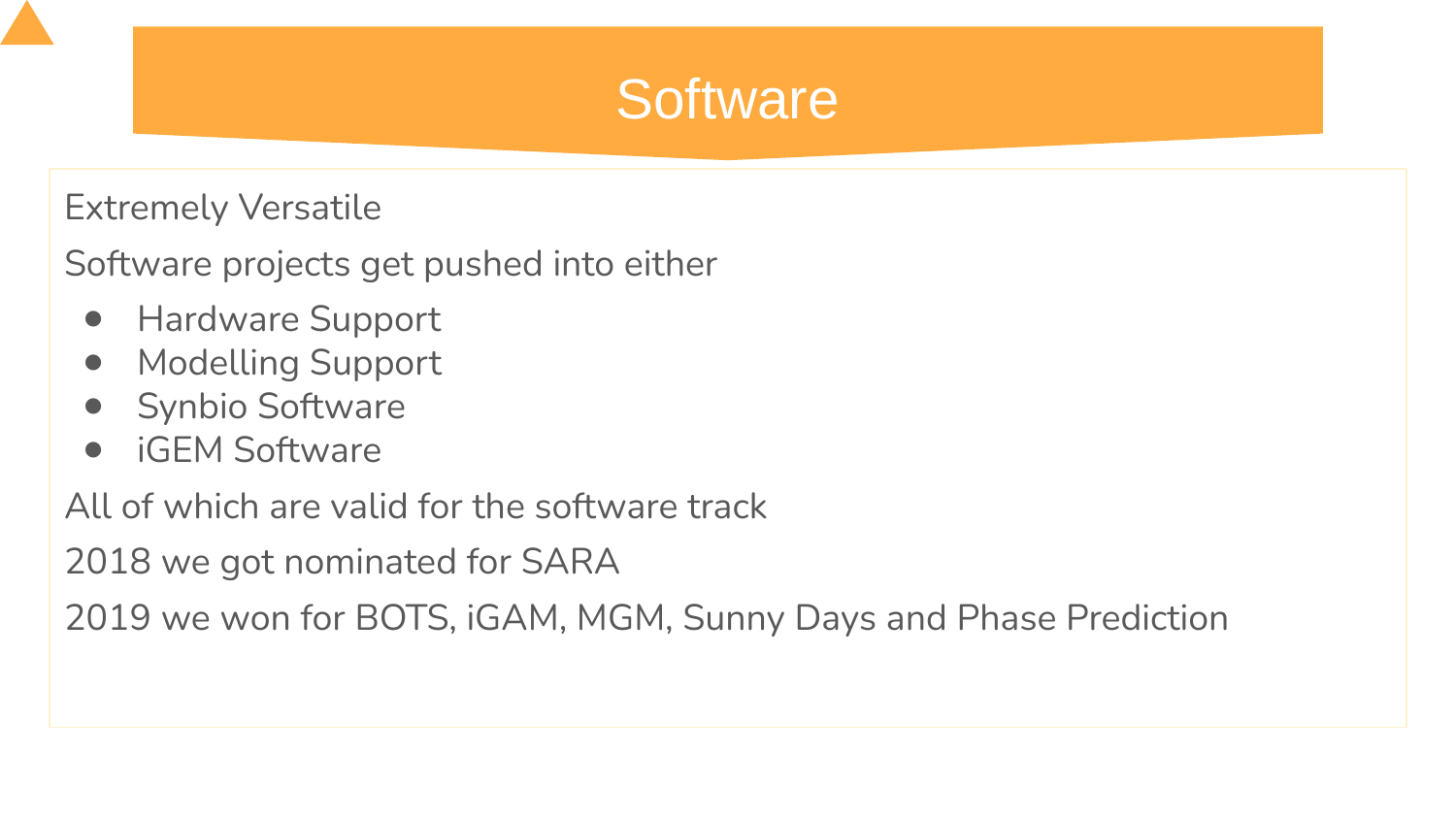

# Software
Extremely Versatile
Software projects get pushed into either
Hardware Support
Modelling Support
Synbio Software
iGEM Software
All of which are valid for the software track
2018 we got nominated for SARA
2019 we won for BOTS, iGAM, MGM, Sunny Days and Phase Prediction